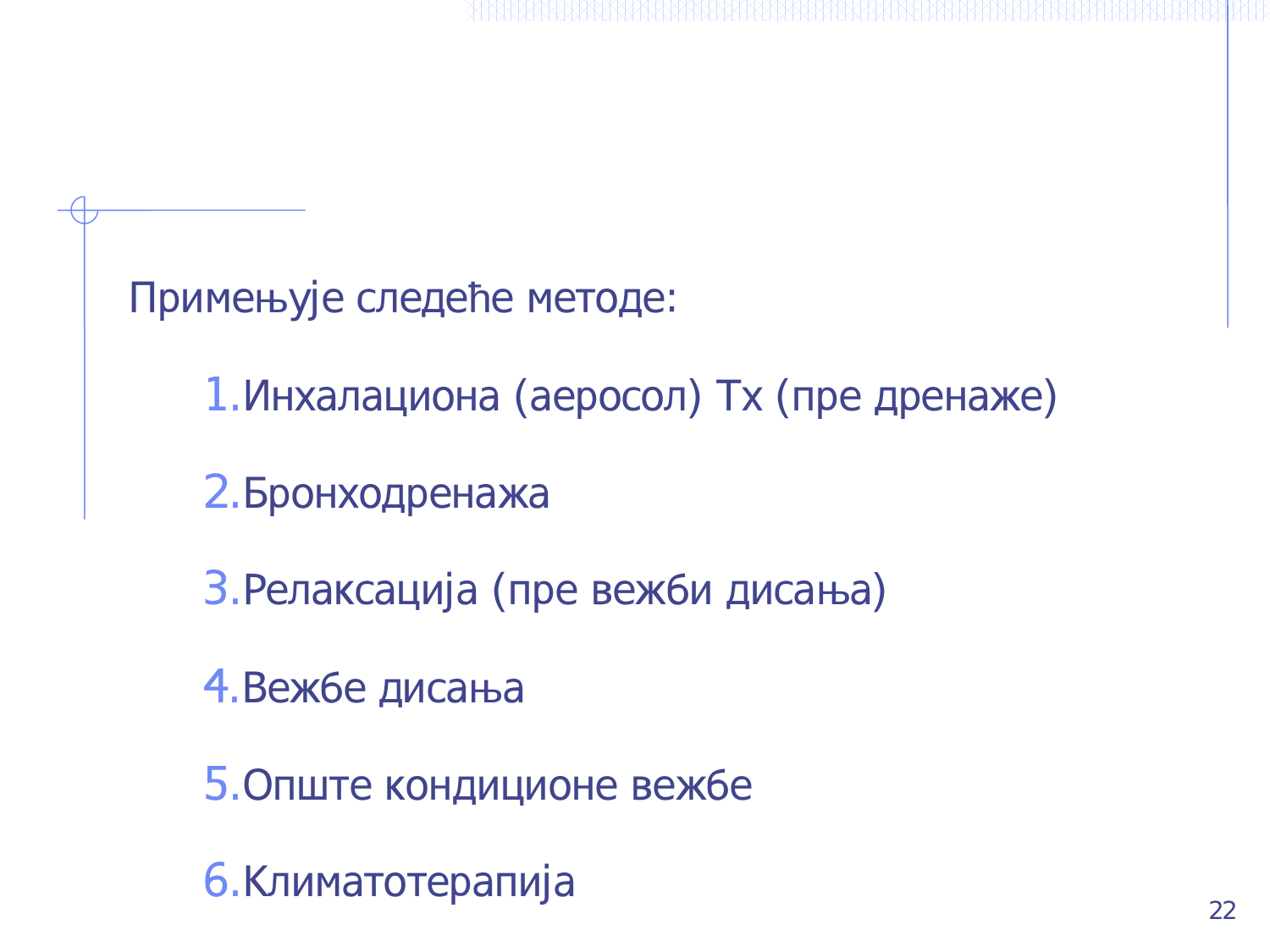

#
Примењује следеће методе:
Инхалациона (аеросол) Тх (пре дренаже)
Бронходренажа
Релаксација (пре вежби дисања)
Вежбе дисања
Опште кондиционе вежбе
Климатотерапија

22